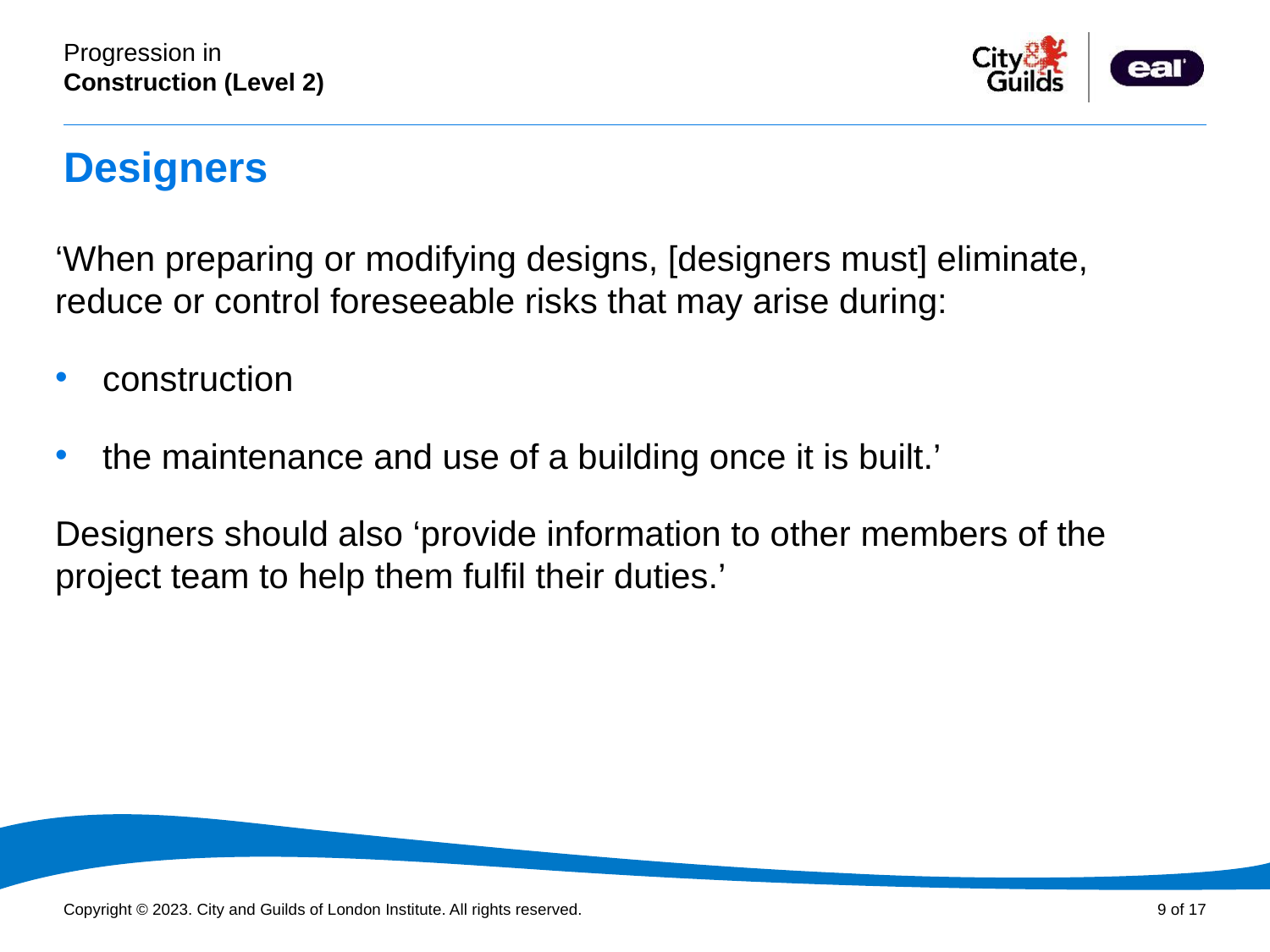

# Designers
‘When preparing or modifying designs, [designers must] eliminate, reduce or control foreseeable risks that may arise during:
construction
the maintenance and use of a building once it is built.’
Designers should also ‘provide information to other members of the project team to help them fulfil their duties.’